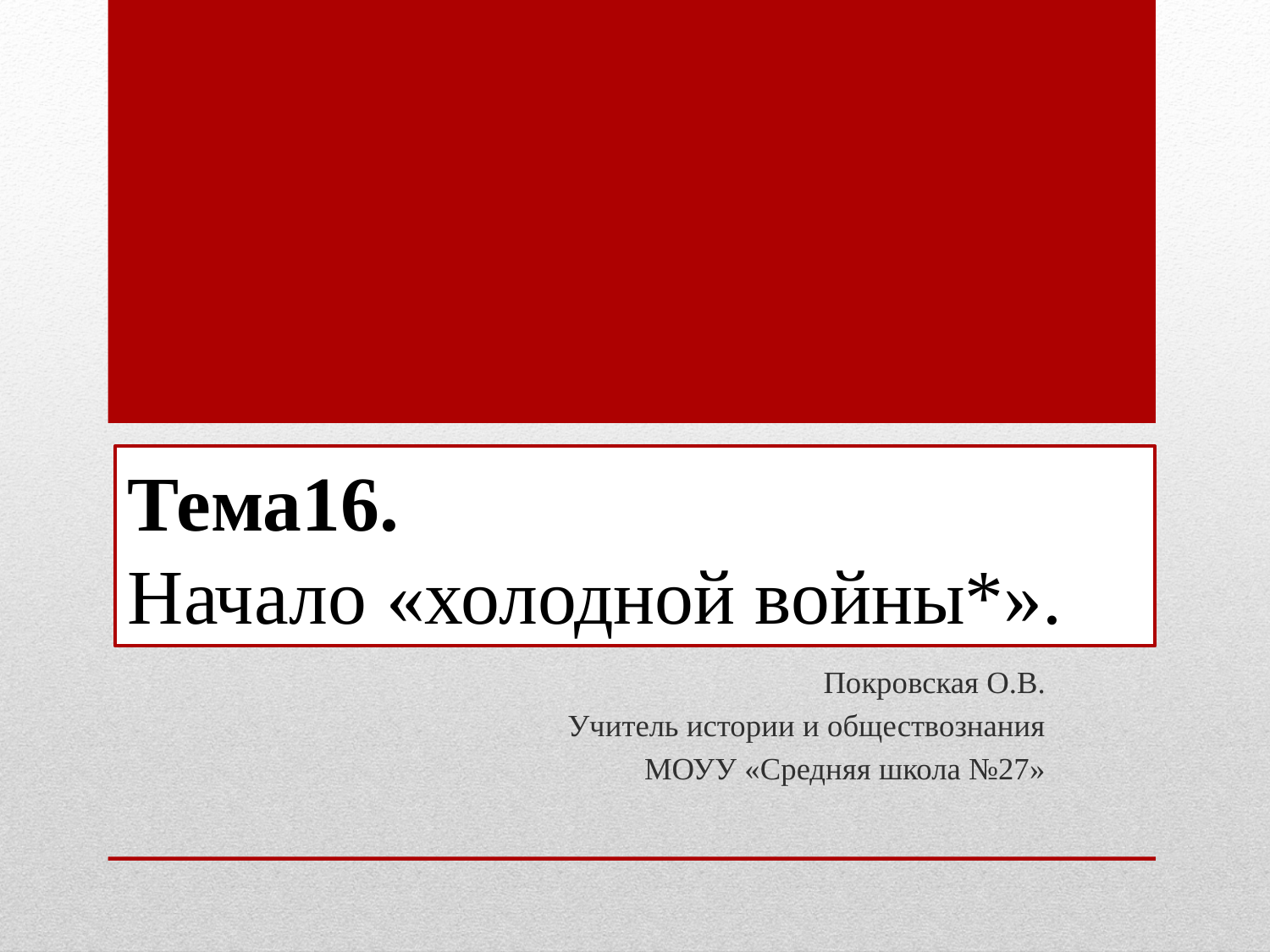

# Тема16. Начало «холодной войны*».
Покровская О.В.
Учитель истории и обществознания
МОУУ «Средняя школа №27»